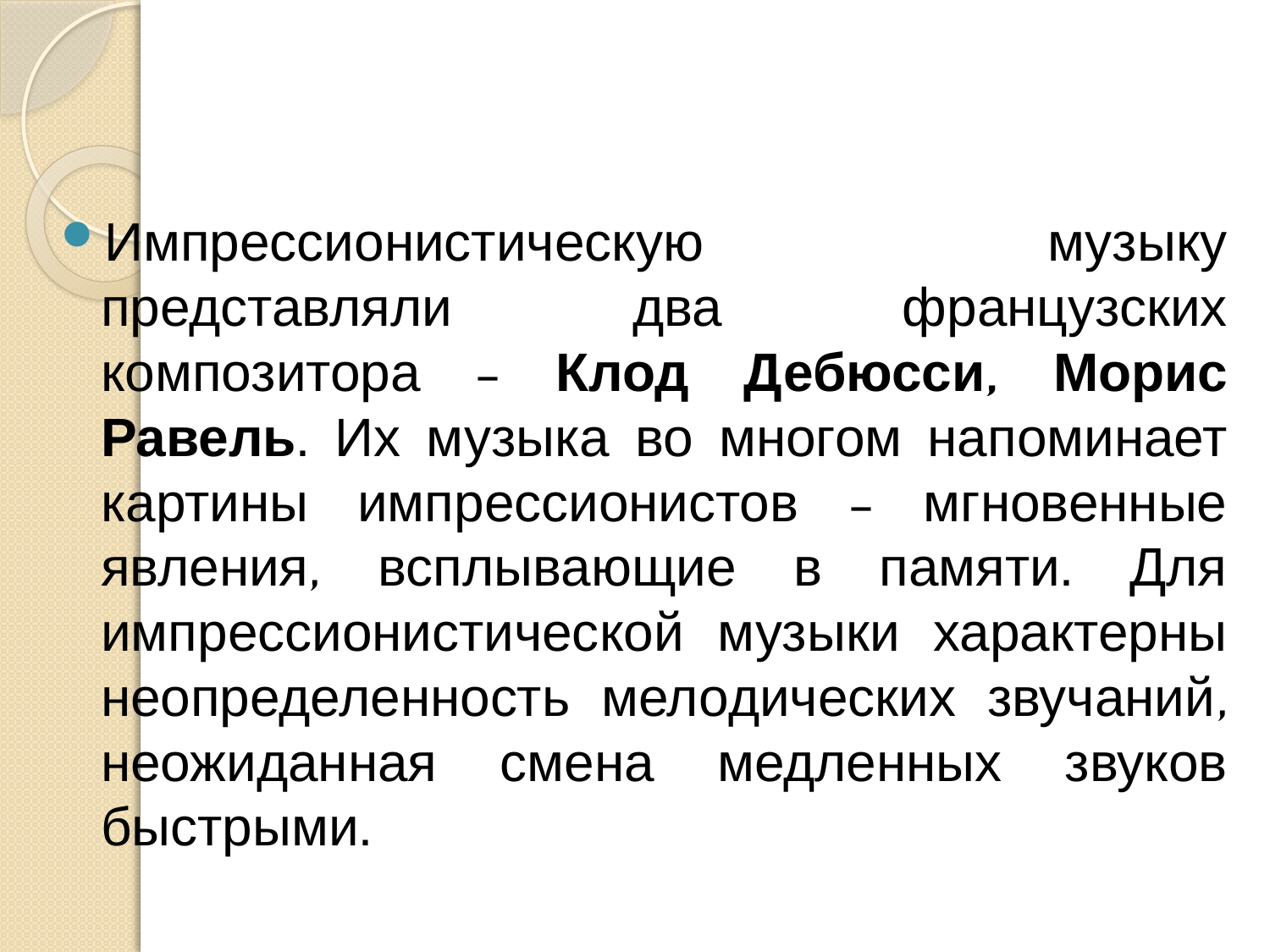

#
Импрессионистическую музыку представляли два французских композитора – Клод Дебюсси, Морис Равель. Их музыка во многом напоминает картины импрессионистов – мгновенные явления, всплывающие в памяти. Для импрессионистической музыки характерны неопределенность мелодических звучаний, неожиданная смена медленных звуков быстрыми.